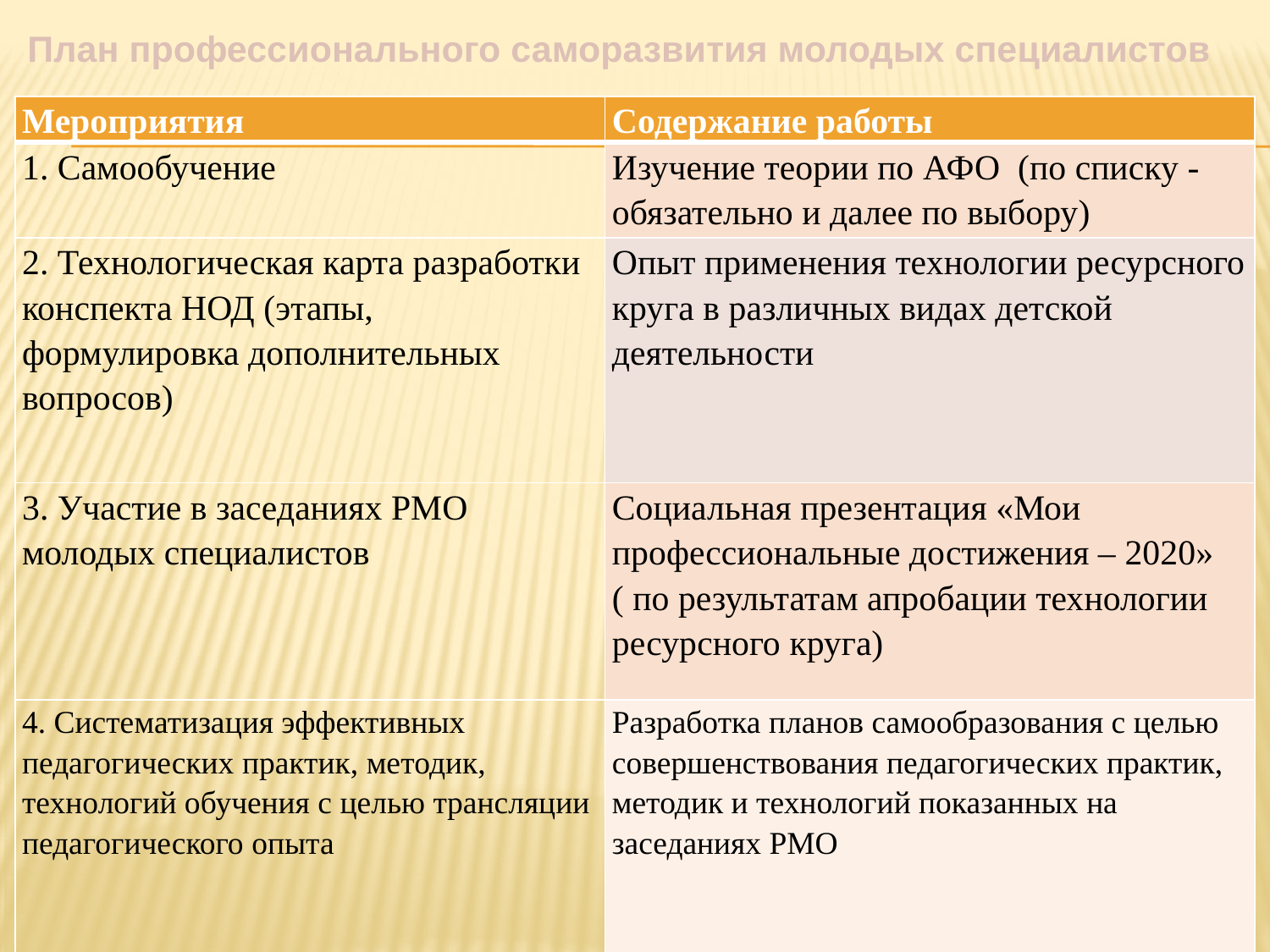

# План профессионального саморазвития молодых специалистов
| Мероприятия | Содержание работы |
| --- | --- |
| 1. Самообучение | Изучение теории по АФО (по списку - обязательно и далее по выбору) |
| 2. Технологическая карта разработки конспекта НОД (этапы, формулировка дополнительных вопросов) | Опыт применения технологии ресурсного круга в различных видах детской деятельности |
| 3. Участие в заседаниях РМО молодых специалистов | Социальная презентация «Мои профессиональные достижения – 2020» ( по результатам апробации технологии ресурсного круга) |
| 4. Систематизация эффективных педагогических практик, методик, технологий обучения с целью трансляции педагогического опыта | Разработка планов самообразования с целью совершенствования педагогических практик, методик и технологий показанных на заседаниях РМО |